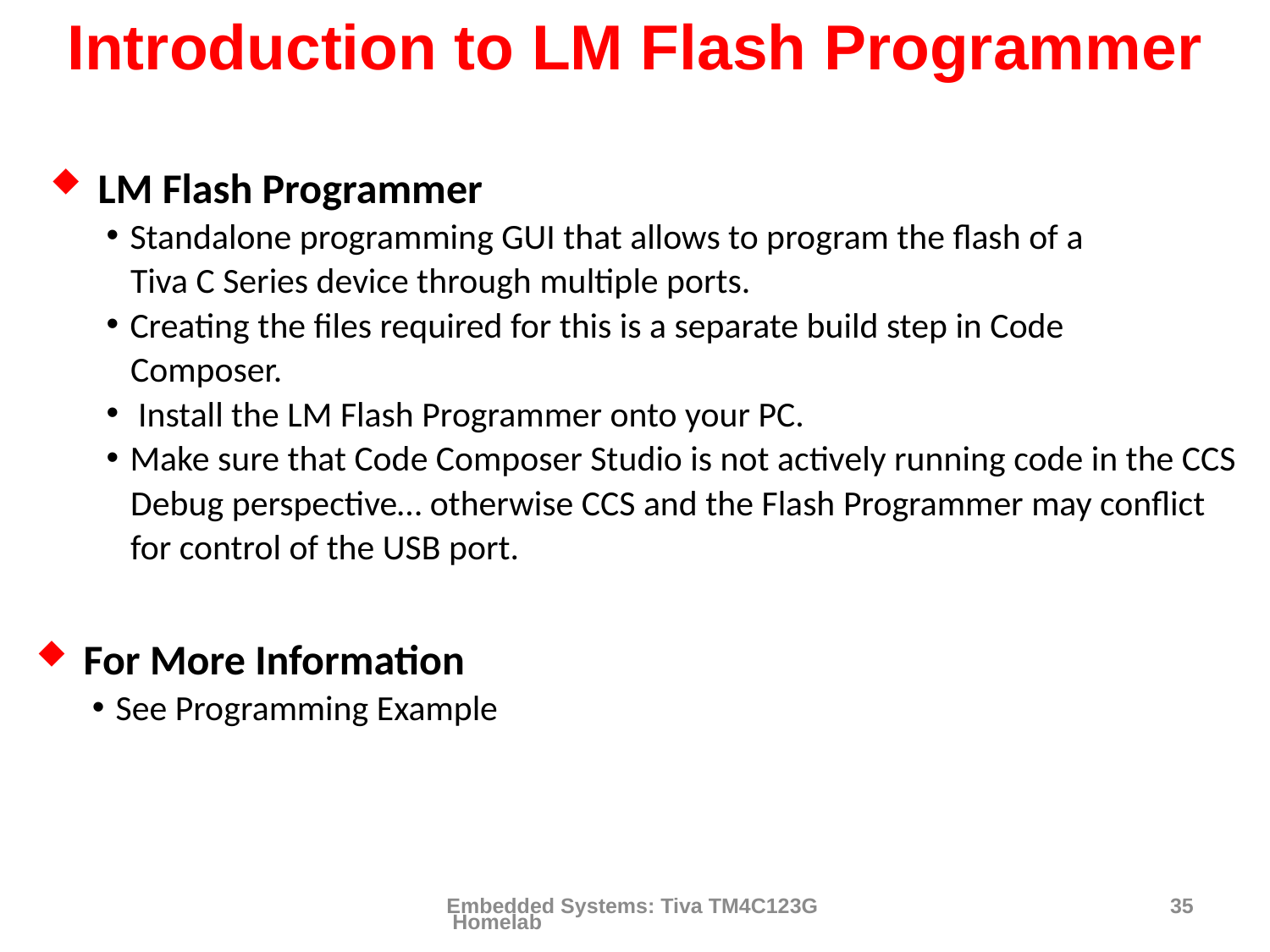

# Introduction to LM Flash Programmer
LM Flash Programmer
Standalone programming GUI that allows to program the flash of a
   Tiva C Series device through multiple ports.
Creating the files required for this is a separate build step in Code
   Composer.
 Install the LM Flash Programmer onto your PC.
Make sure that Code Composer Studio is not actively running code in the CCS
   Debug perspective… otherwise CCS and the Flash Programmer may conflict
   for control of the USB port.
For More Information
See Programming Example
Embedded Systems: Tiva TM4C123G Homelab
35